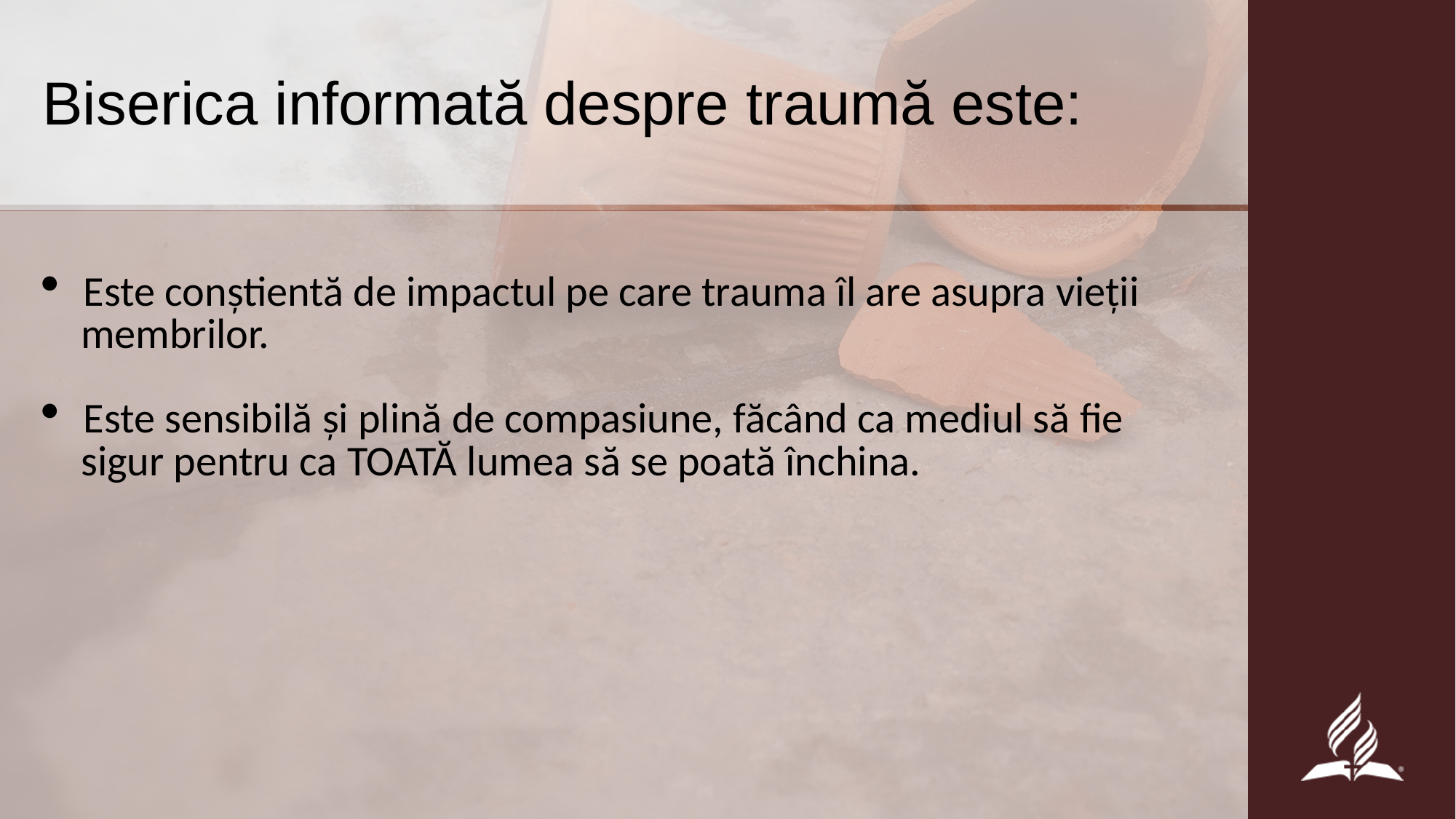

# Biserica informată despre traumă este:

Este conștientă de impactul pe care trauma îl are asupra vieții
    membrilor.

Este sensibilă și plină de compasiune, făcând ca mediul să fie
    sigur pentru ca TOATĂ lumea să se poată închina.